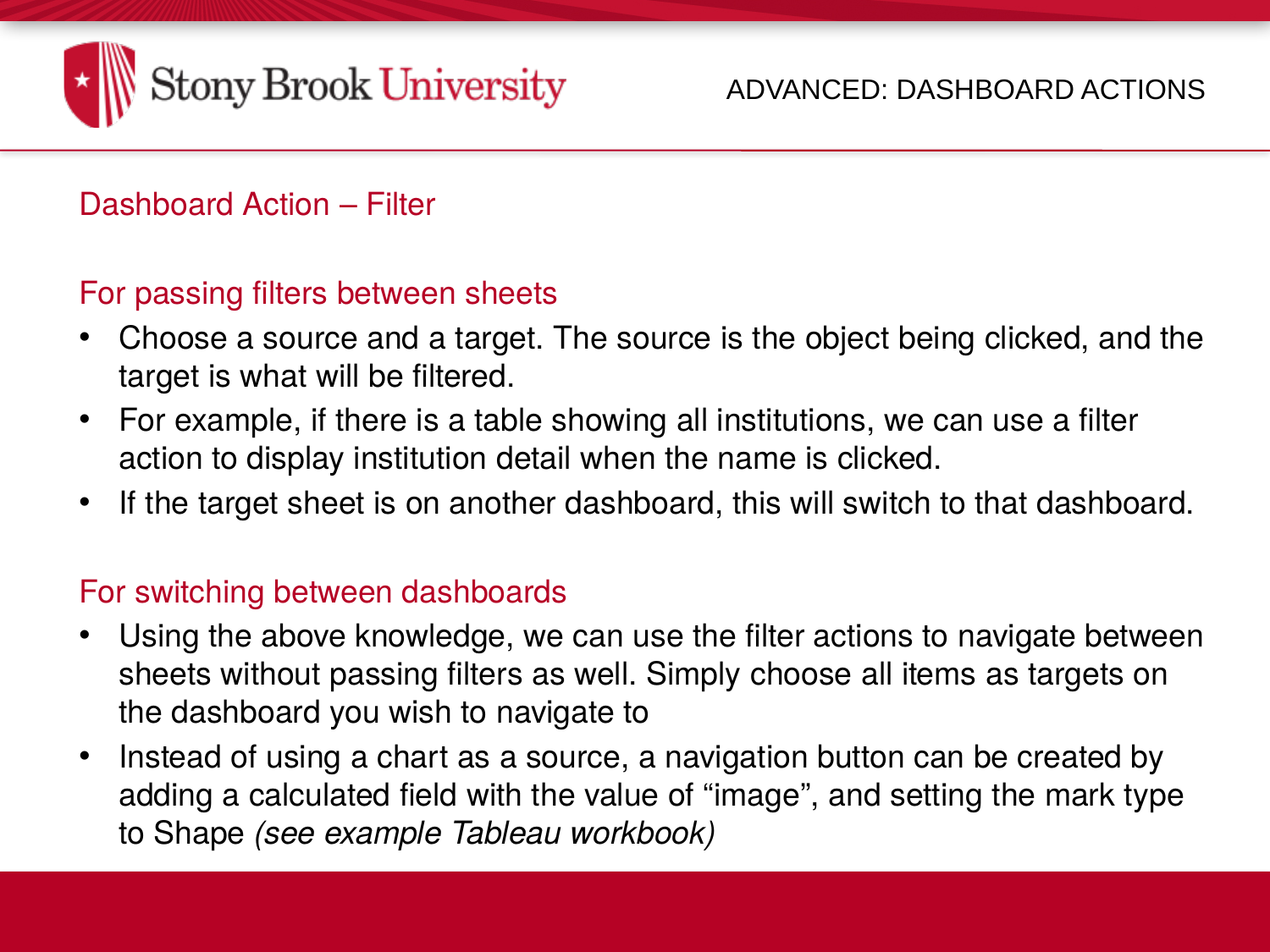

Advanced: Dashboard Actions
Dashboard Action – Filter

For passing filters between sheets
Choose a source and a target. The source is the object being clicked, and the target is what will be filtered.
For example, if there is a table showing all institutions, we can use a filter action to display institution detail when the name is clicked.
If the target sheet is on another dashboard, this will switch to that dashboard.

For switching between dashboards
Using the above knowledge, we can use the filter actions to navigate between sheets without passing filters as well. Simply choose all items as targets on the dashboard you wish to navigate to
Instead of using a chart as a source, a navigation button can be created by adding a calculated field with the value of “image”, and setting the mark type to Shape (see example Tableau workbook)